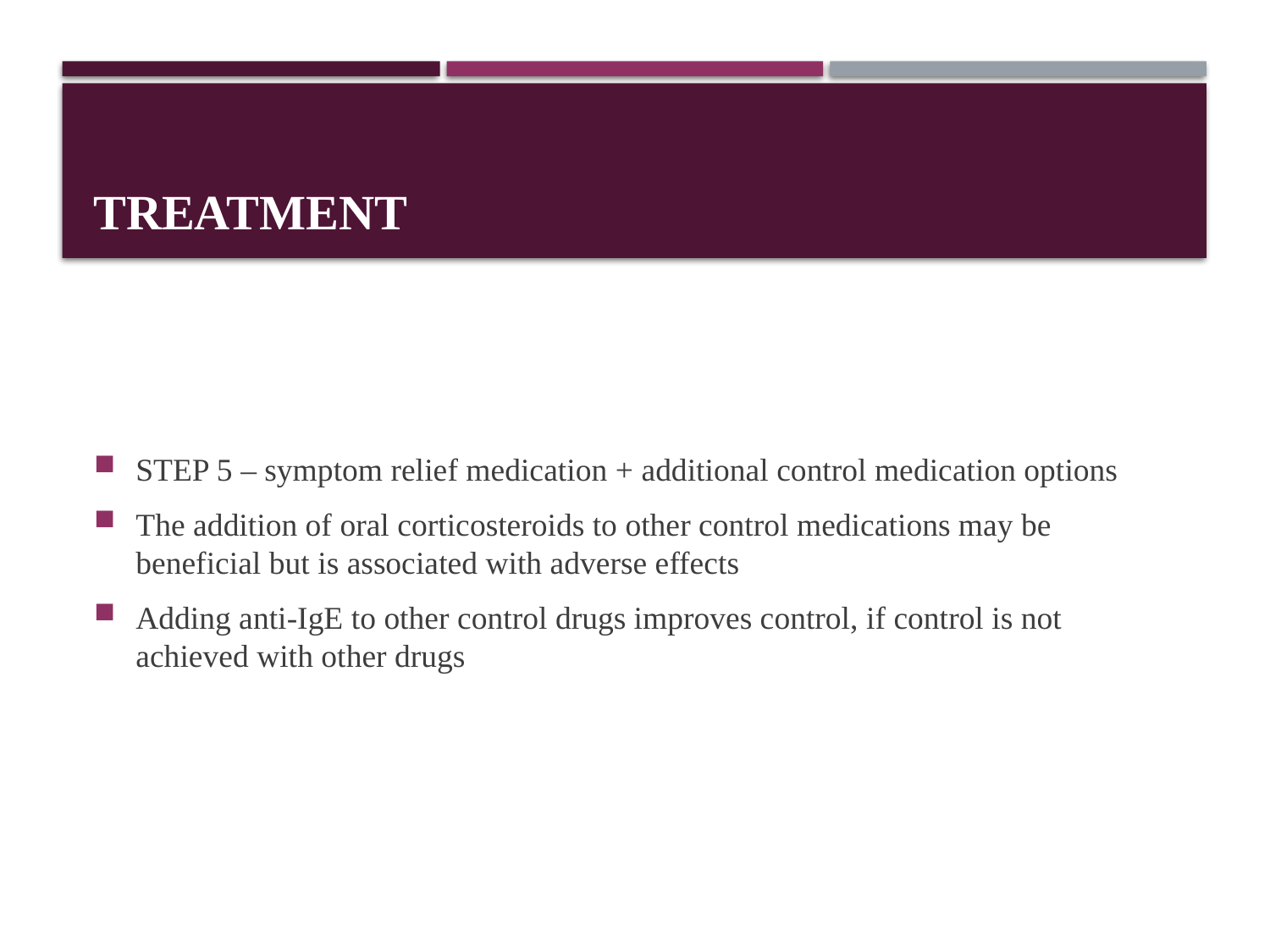

# TREATMENT
STEP 5 – symptom relief medication + additional control medication options
The addition of oral corticosteroids to other control medications may be beneficial but is associated with adverse effects
Adding anti-IgE to other control drugs improves control, if control is not achieved with other drugs